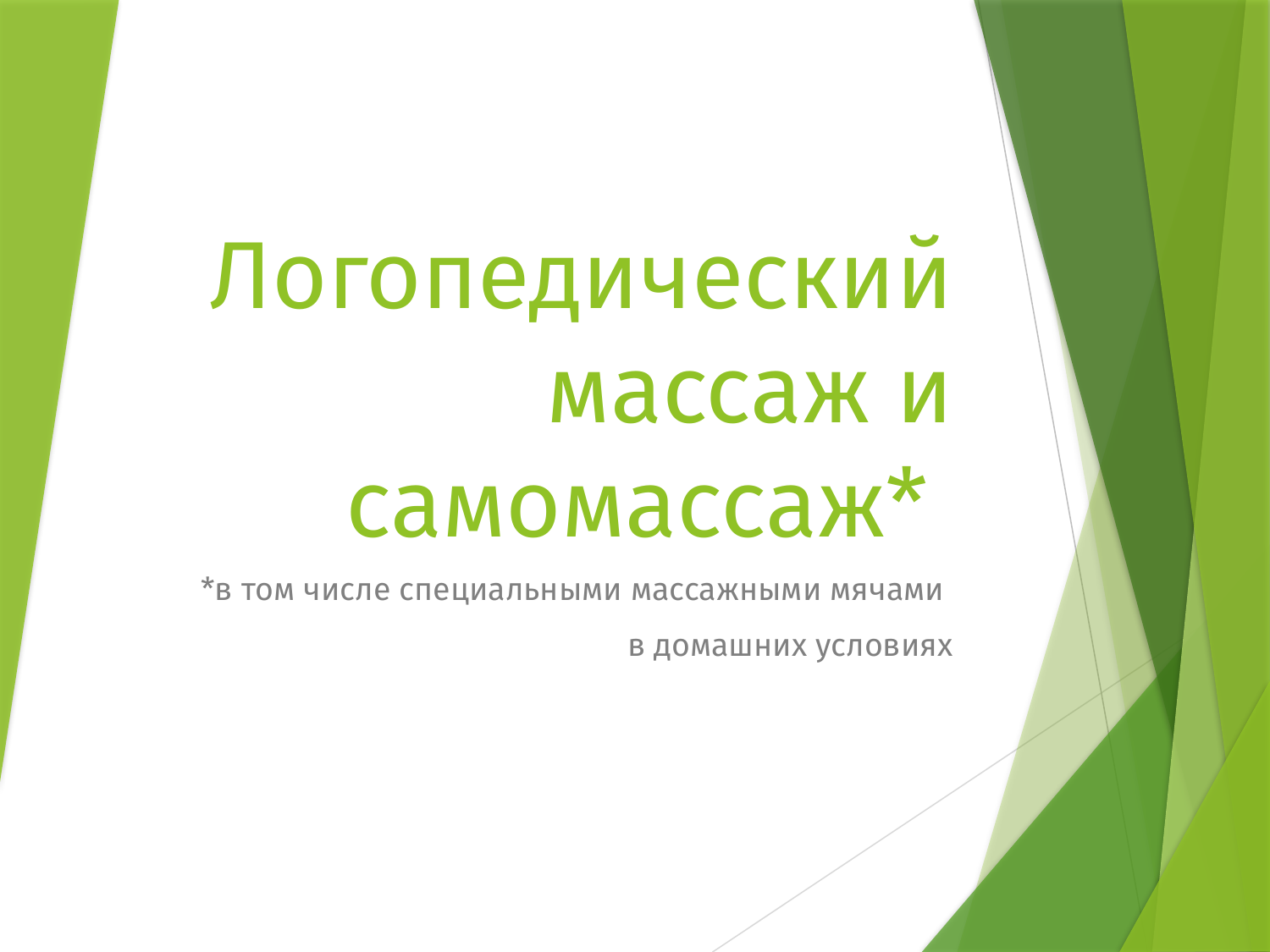

# Логопедический массаж и самомассаж*
*в том числе специальными массажными мячами
в домашних условиях